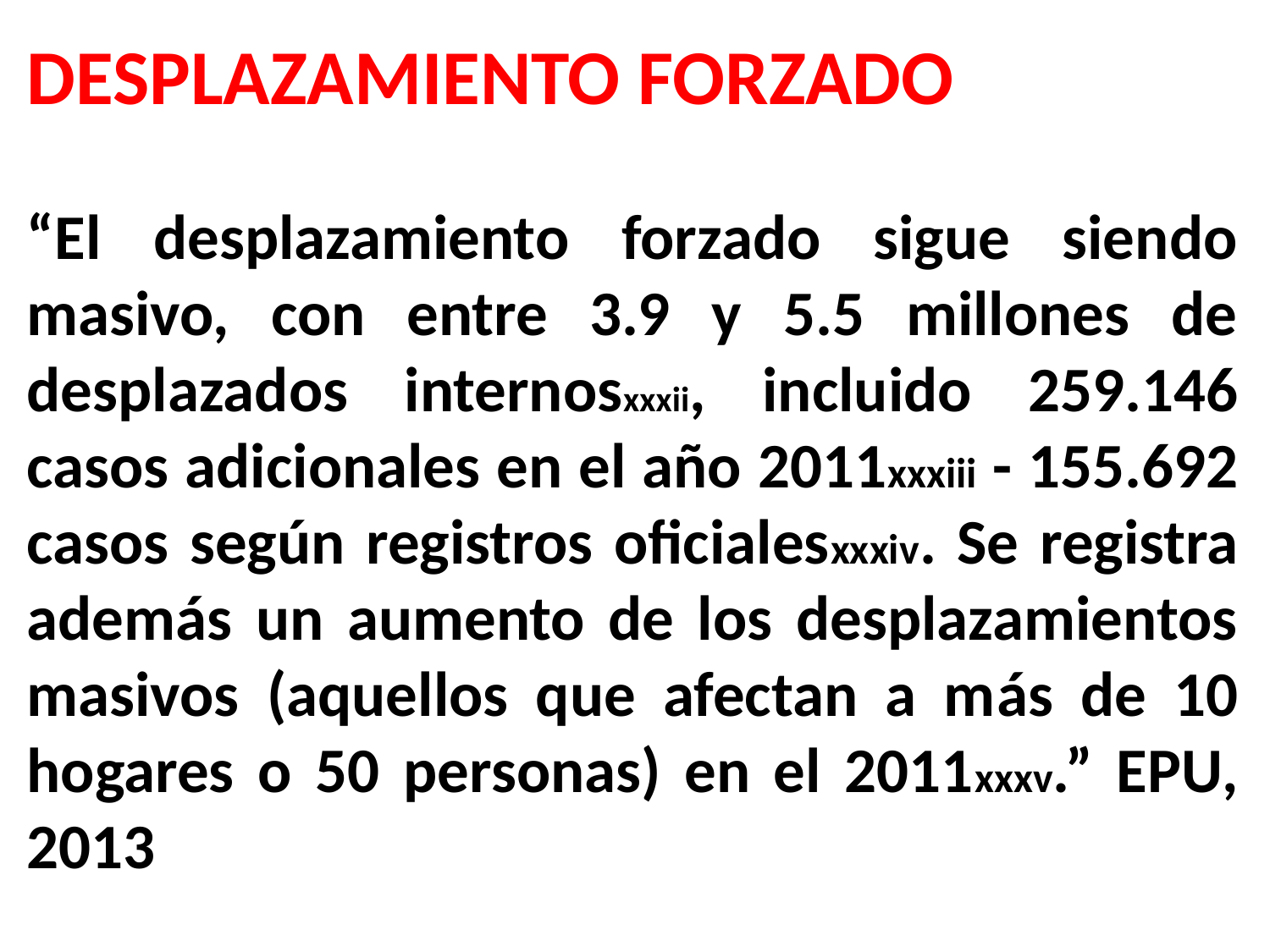

DESPLAZAMIENTO FORZADO

“El desplazamiento forzado sigue siendo masivo, con entre 3.9 y 5.5 millones de desplazados internosxxxii, incluido 259.146 casos adicionales en el año 2011xxxiii - 155.692 casos según registros oficialesxxxiv. Se registra además un aumento de los desplazamientos masivos (aquellos que afectan a más de 10 hogares o 50 personas) en el 2011xxxv.” EPU, 2013